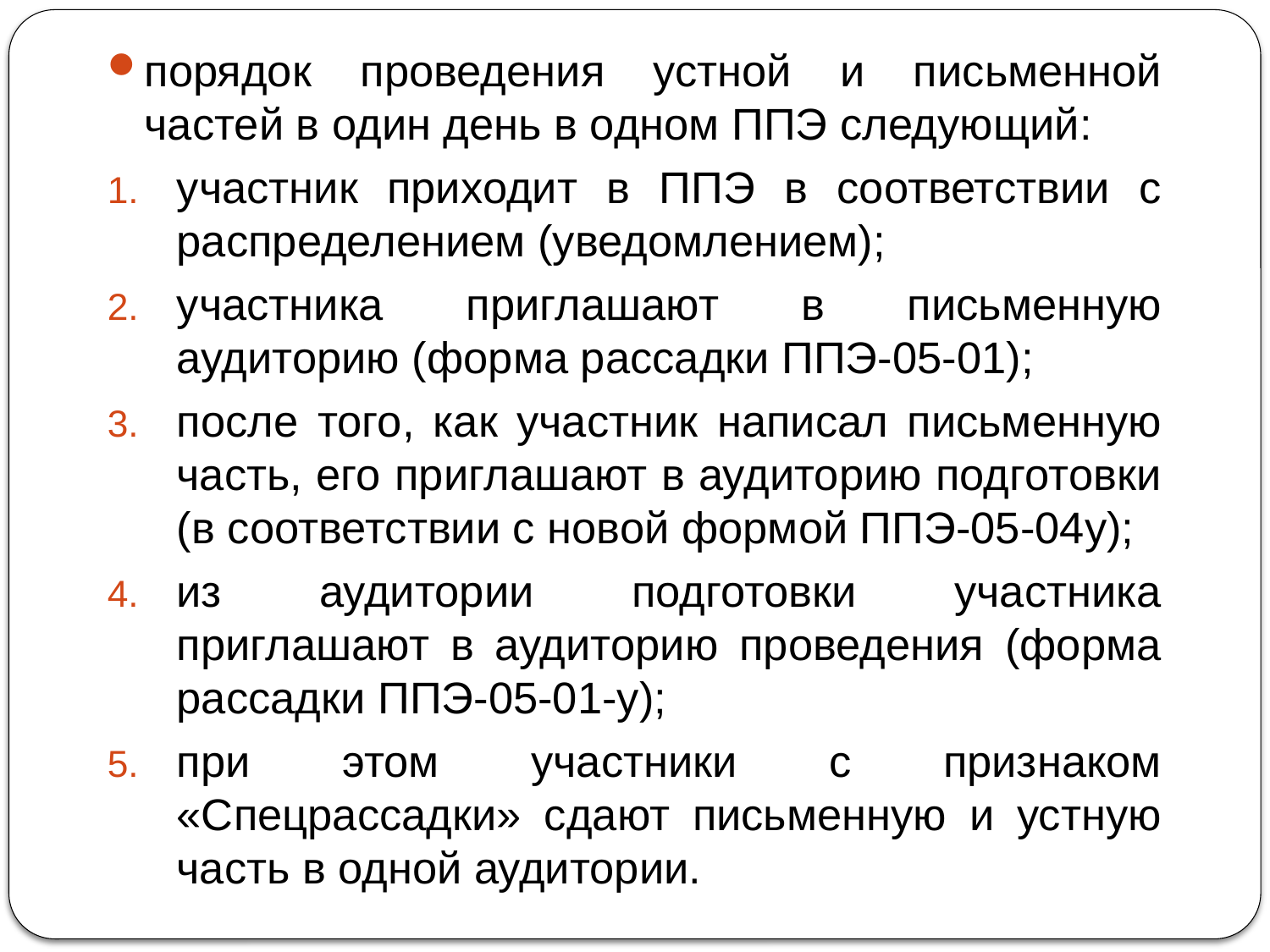

порядок проведения устной и письменной частей в один день в одном ППЭ следующий:
участник приходит в ППЭ в соответствии с распределением (уведомлением);
участника приглашают в письменную аудиторию (форма рассадки ППЭ-05-01);
после того, как участник написал письменную часть, его приглашают в аудиторию подготовки (в соответствии с новой формой ППЭ-05-04у);
из аудитории подготовки участника приглашают в аудиторию проведения (форма рассадки ППЭ-05-01-у);
при этом участники с признаком «Спецрассадки» сдают письменную и устную часть в одной аудитории.